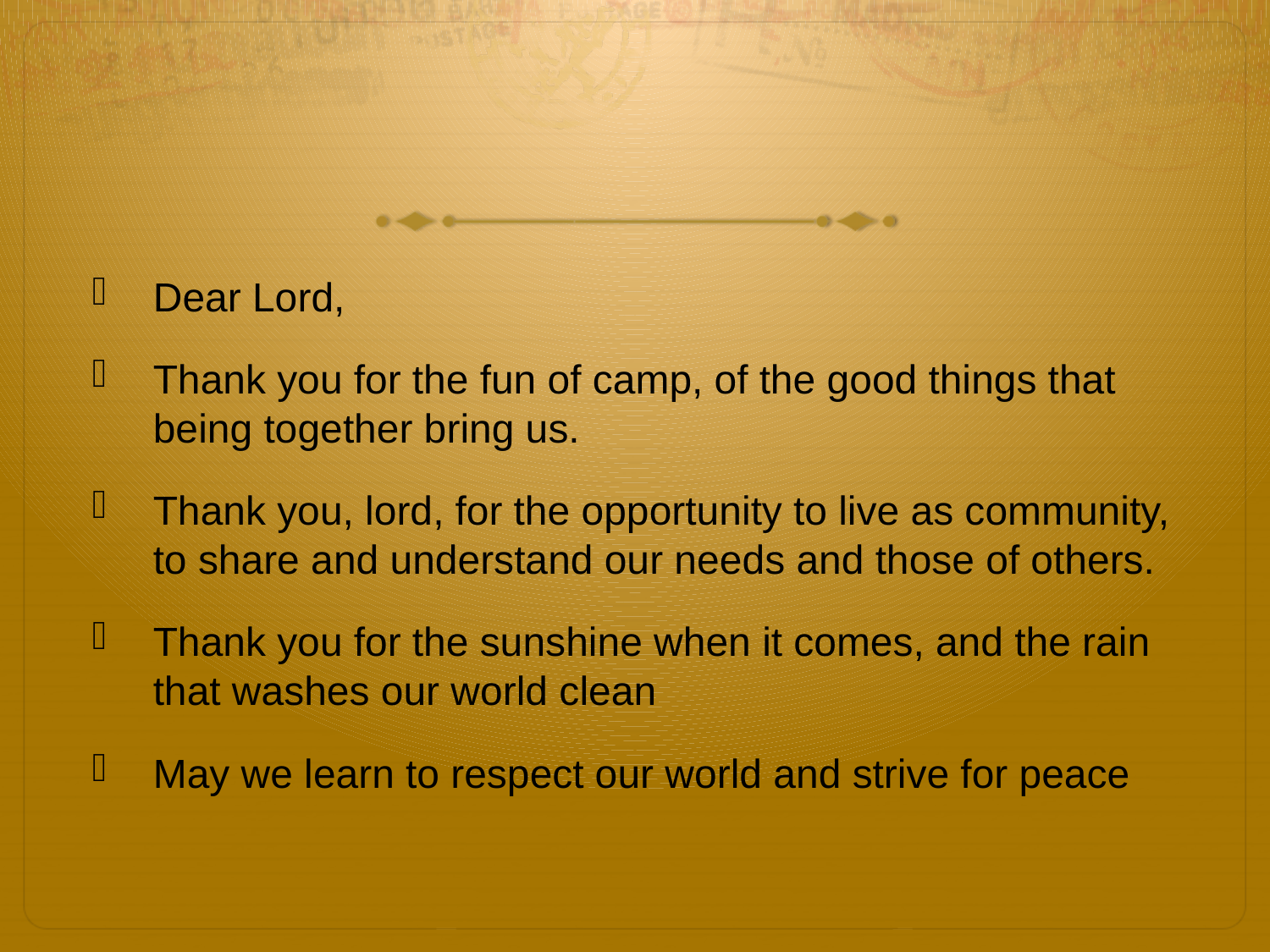

#
Dear Lord,
Thank you for the fun of camp, of the good things that being together bring us.
Thank you, lord, for the opportunity to live as community, to share and understand our needs and those of others.
Thank you for the sunshine when it comes, and the rain that washes our world clean
May we learn to respect our world and strive for peace